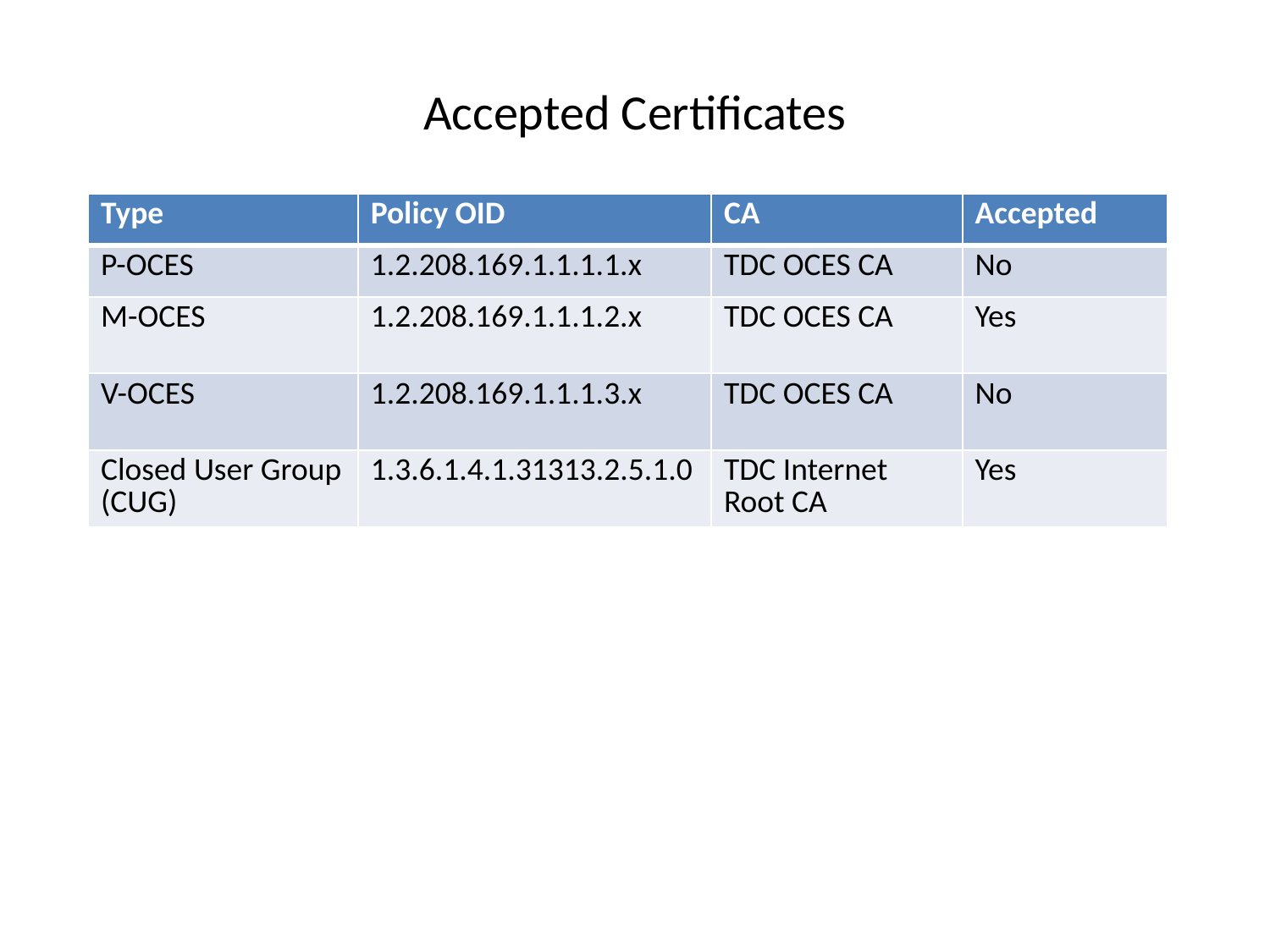

# Accepted Certificates
| Type | Policy OID | CA | Accepted |
| --- | --- | --- | --- |
| P-OCES | 1.2.208.169.1.1.1.1.x | TDC OCES CA | No |
| M-OCES | 1.2.208.169.1.1.1.2.x | TDC OCES CA | Yes |
| V-OCES | 1.2.208.169.1.1.1.3.x | TDC OCES CA | No |
| Closed User Group (CUG) | 1.3.6.1.4.1.31313.2.5.1.0 | TDC Internet Root CA | Yes |